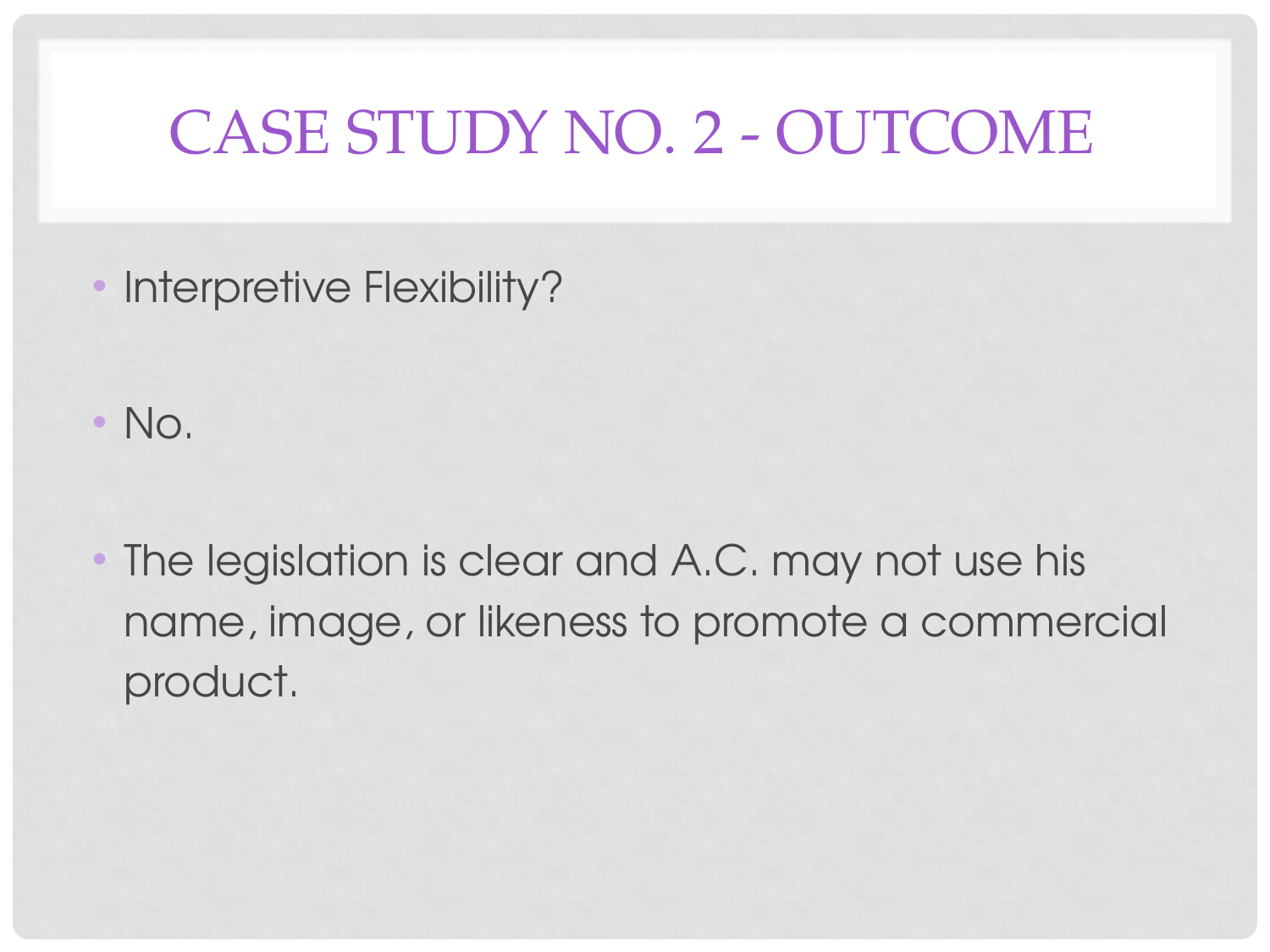

# Case study no. 2 - Outcome
Interpretive Flexibility?

No.

The legislation is clear and A.C. may not use his name, image, or likeness to promote a commercial product.